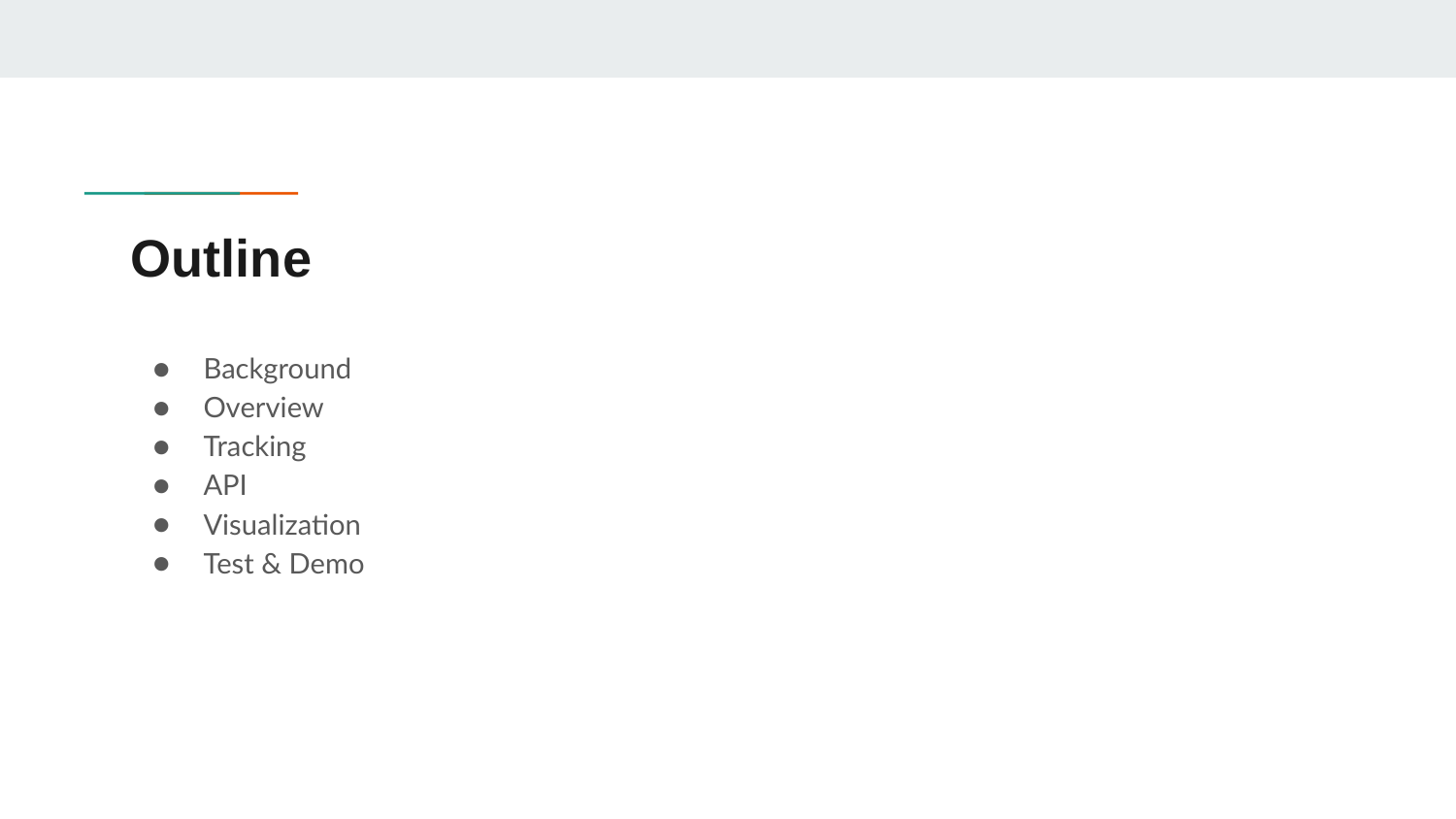

# Outline
Background
Overview
Tracking
API
Visualization
Test & Demo